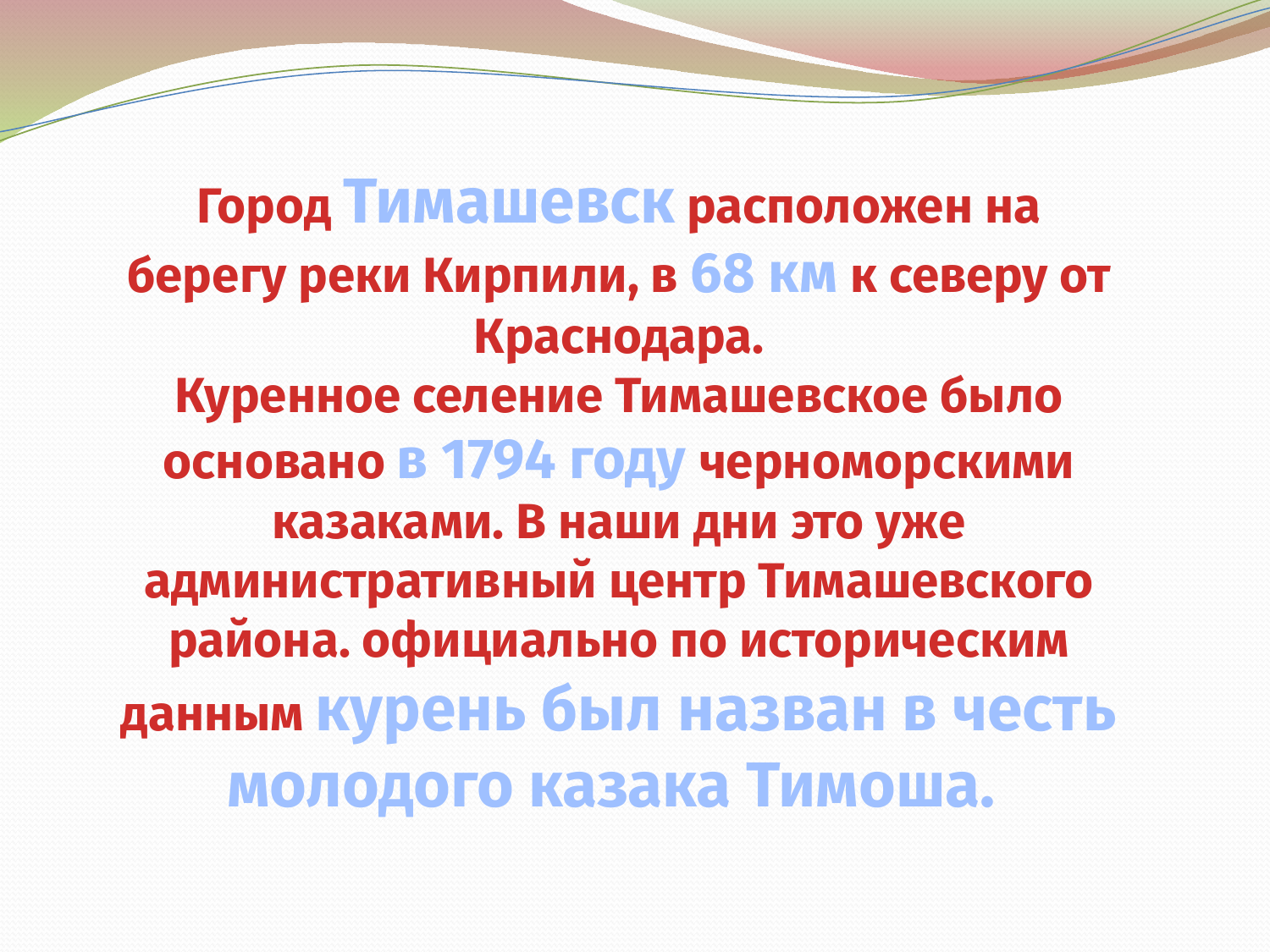

# Город Тимашевск расположен на берегу реки Кирпили, в 68 км к северу от Краснодара. Куренное селение Тимашевское было основано в 1794 году черноморскими казаками. В наши дни это уже административный центр Тимашевского района. официально по историческим данным курень был назван в честь молодого казака Тимоша.